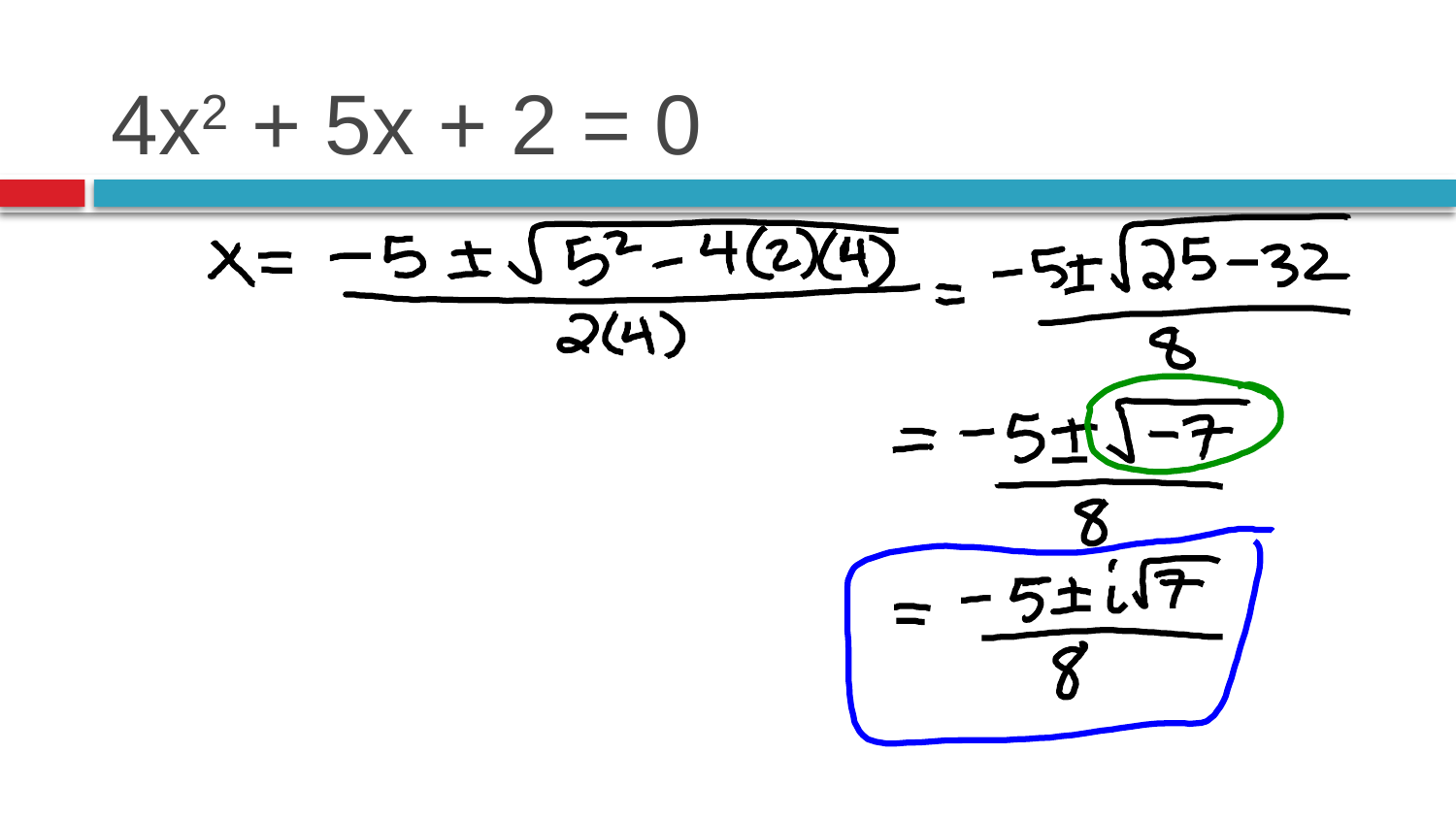

# 4x2 + 5x + 2 = 0